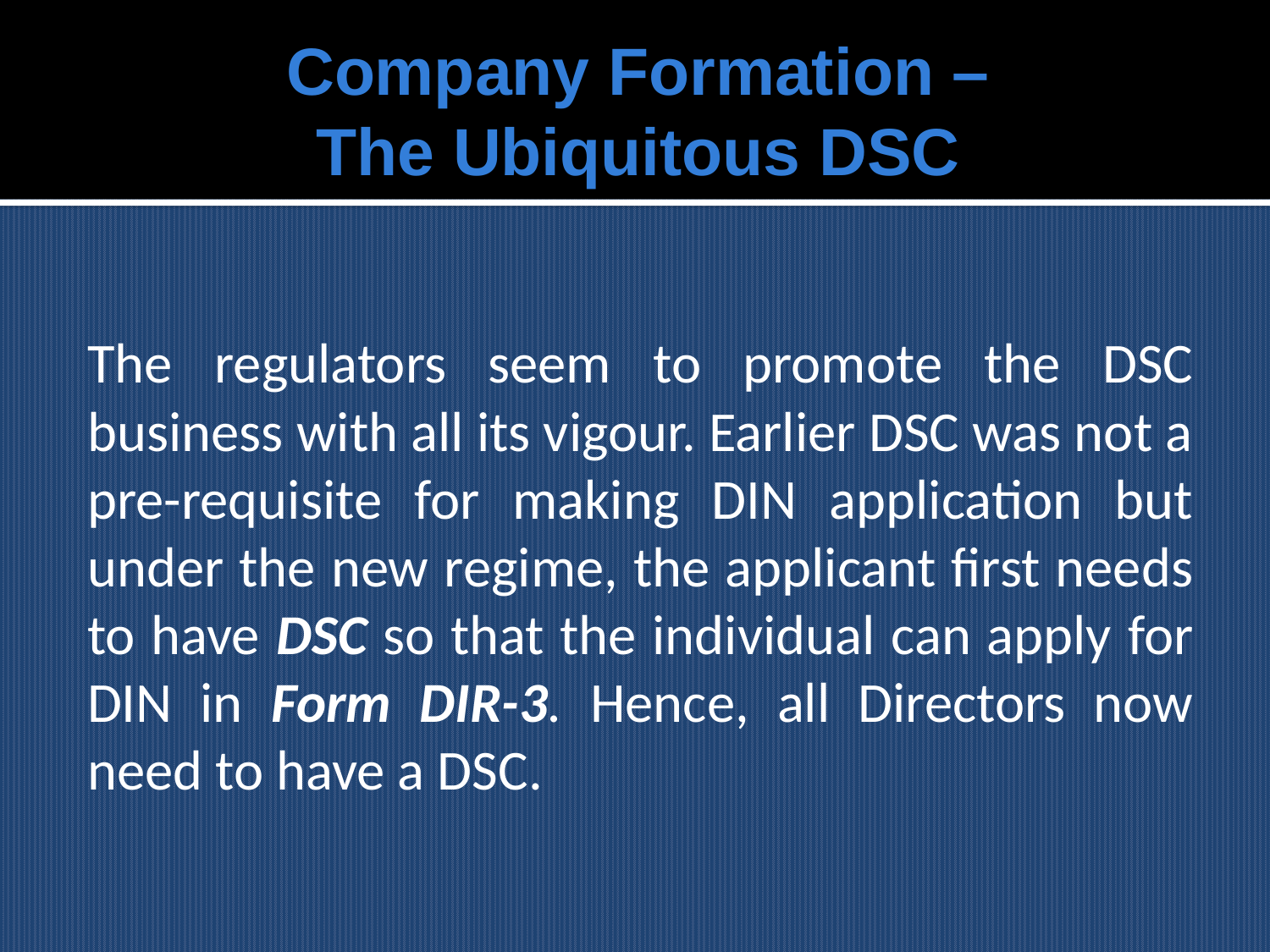

# Company Formation – The Ubiquitous DSC

The regulators seem to promote the DSC business with all its vigour. Earlier DSC was not a pre-requisite for making DIN application but under the new regime, the applicant first needs to have DSC so that the individual can apply for DIN in Form DIR-3. Hence, all Directors now need to have a DSC.